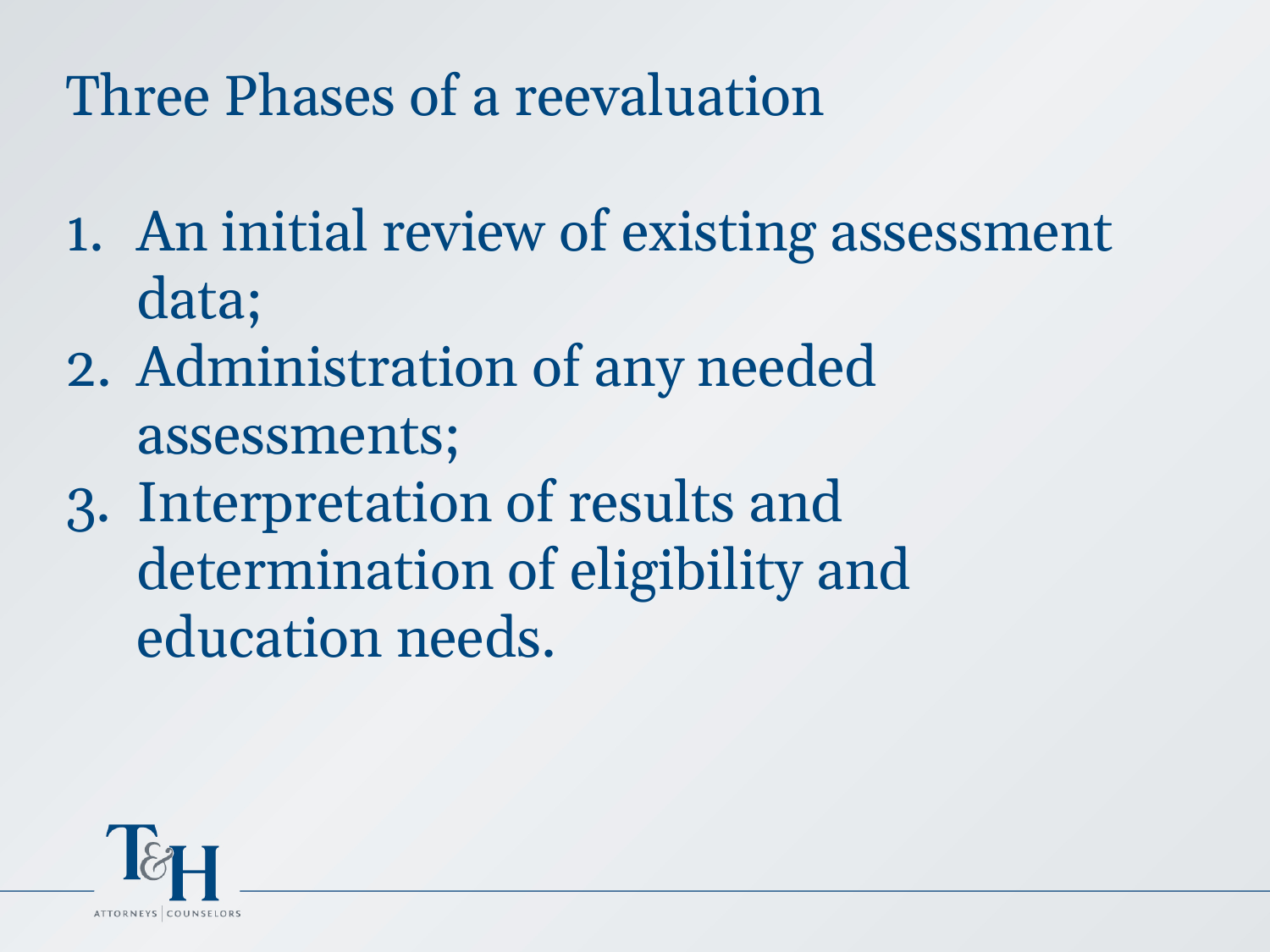

Three Phases of a reevaluation

An initial review of existing assessment data;
Administration of any needed assessments;
Interpretation of results and determination of eligibility and education needs.